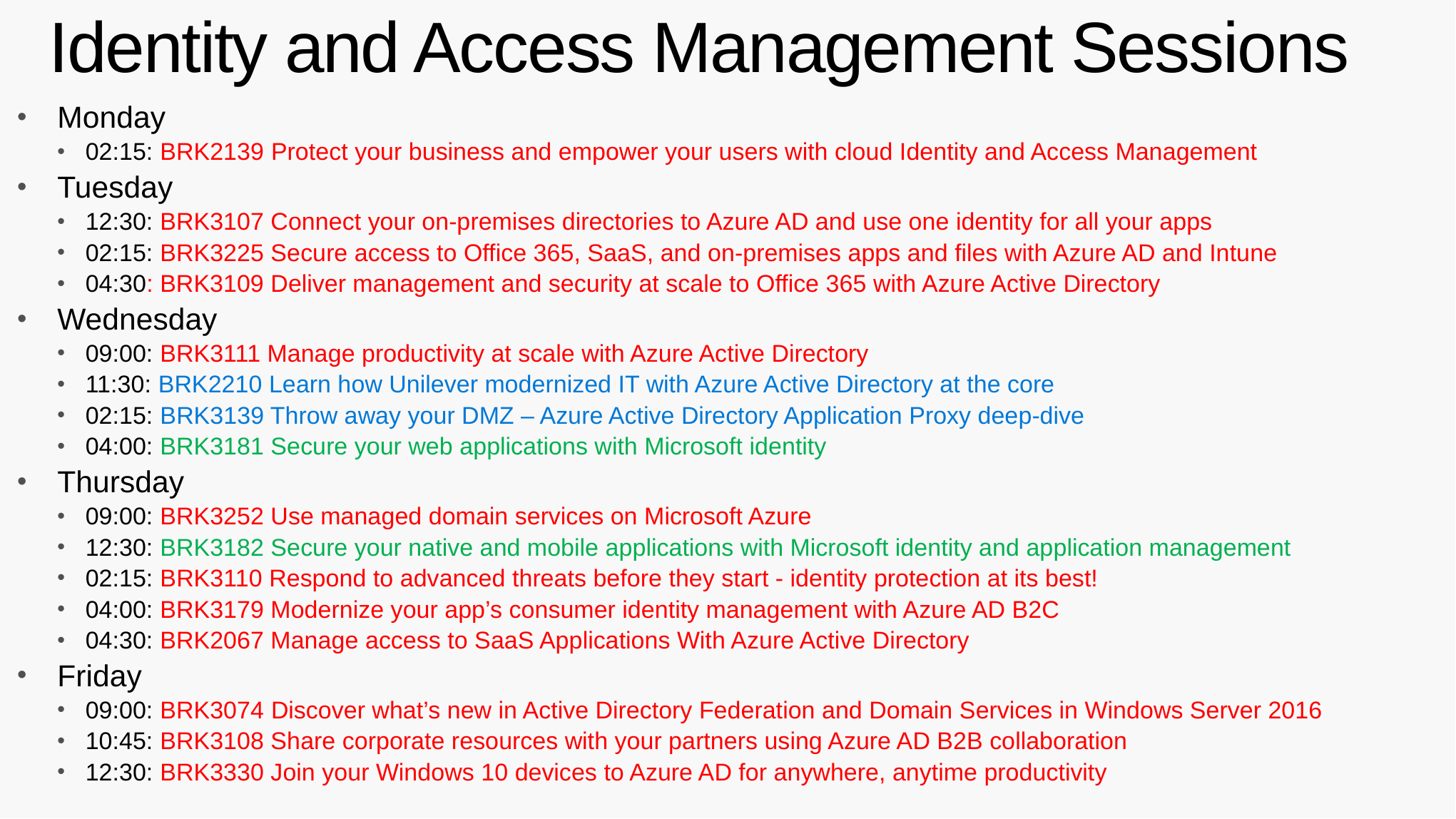

# Identity and Access Management Sessions
Monday
02:15: BRK2139 Protect your business and empower your users with cloud Identity and Access Management
Tuesday
12:30: BRK3107 Connect your on-premises directories to Azure AD and use one identity for all your apps
02:15: BRK3225 Secure access to Office 365, SaaS, and on-premises apps and files with Azure AD and Intune
04:30: BRK3109 Deliver management and security at scale to Office 365 with Azure Active Directory
Wednesday
09:00: BRK3111 Manage productivity at scale with Azure Active Directory
11:30: BRK2210 Learn how Unilever modernized IT with Azure Active Directory at the core
02:15: BRK3139 Throw away your DMZ – Azure Active Directory Application Proxy deep-dive
04:00: BRK3181 Secure your web applications with Microsoft identity
Thursday
09:00: BRK3252 Use managed domain services on Microsoft Azure
12:30: BRK3182 Secure your native and mobile applications with Microsoft identity and application management
02:15: BRK3110 Respond to advanced threats before they start - identity protection at its best!
04:00: BRK3179 Modernize your app’s consumer identity management with Azure AD B2C
04:30: BRK2067 Manage access to SaaS Applications With Azure Active Directory
Friday
09:00: BRK3074 Discover what’s new in Active Directory Federation and Domain Services in Windows Server 2016
10:45: BRK3108 Share corporate resources with your partners using Azure AD B2B collaboration
12:30: BRK3330 Join your Windows 10 devices to Azure AD for anywhere, anytime productivity